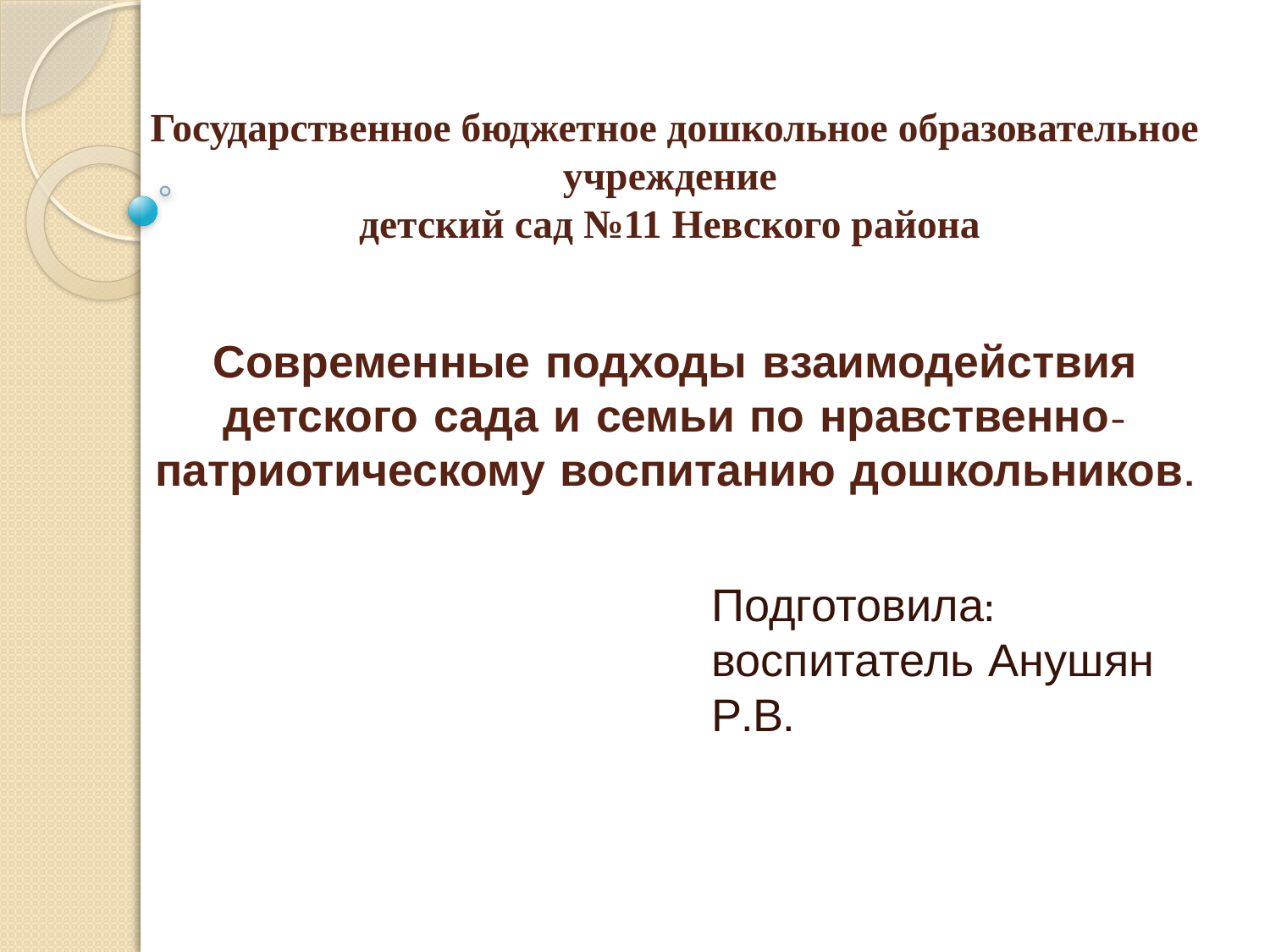

# Государственное бюджетное дошкольное образовательное учреждение детский сад №11 Невского района Современные подходы взаимодействия детского сада и семьи по нравственно-патриотическому воспитанию дошкольников.
Подготовила: воспитатель Анушян Р.В.